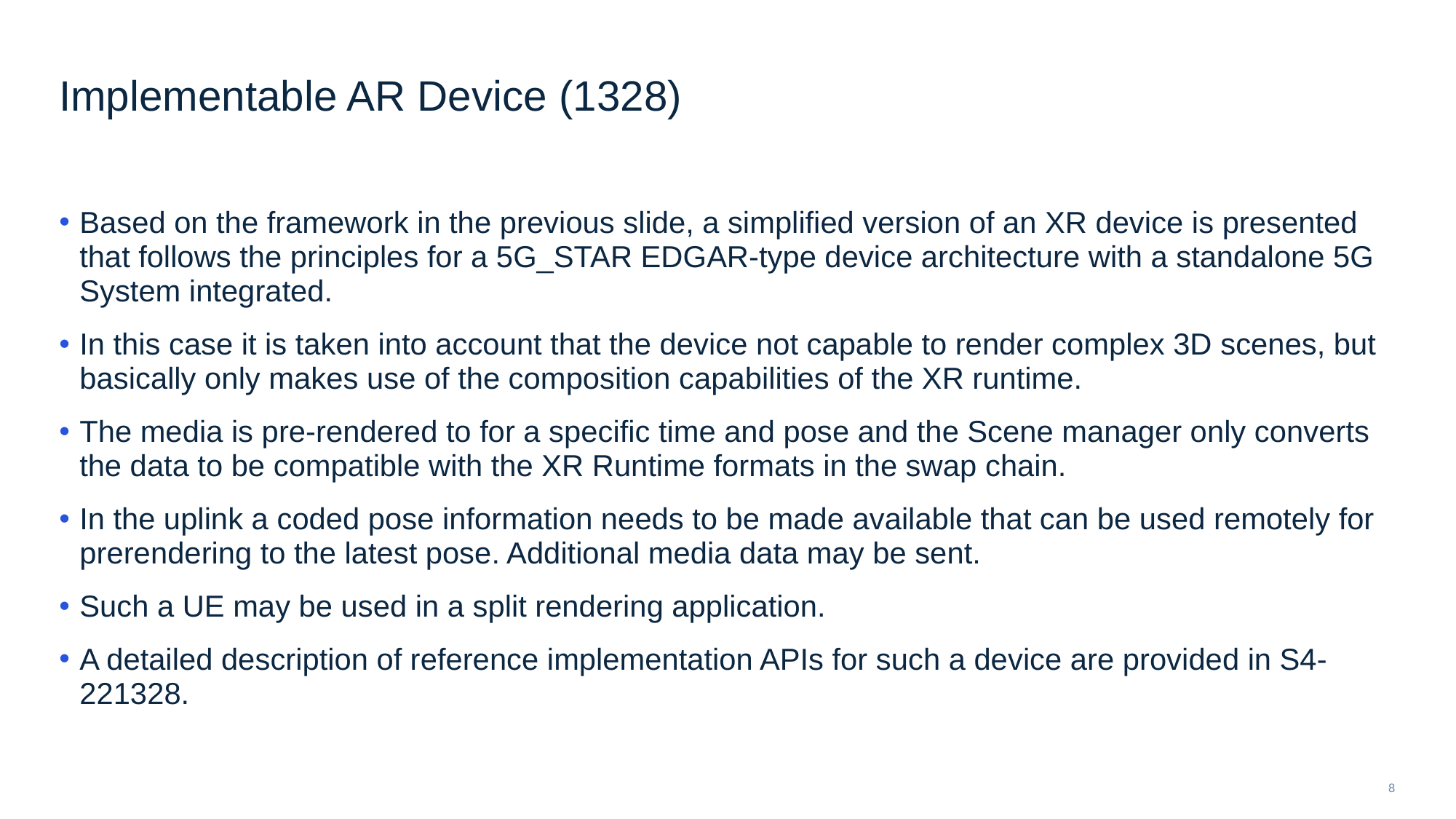

# Implementable AR Device (1328)

Based on the framework in the previous slide, a simplified version of an XR device is presented that follows the principles for a 5G_STAR EDGAR-type device architecture with a standalone 5G System integrated.
In this case it is taken into account that the device not capable to render complex 3D scenes, but basically only makes use of the composition capabilities of the XR runtime.
The media is pre-rendered to for a specific time and pose and the Scene manager only converts the data to be compatible with the XR Runtime formats in the swap chain.
In the uplink a coded pose information needs to be made available that can be used remotely for prerendering to the latest pose. Additional media data may be sent.
Such a UE may be used in a split rendering application.
A detailed description of reference implementation APIs for such a device are provided in S4-221328.